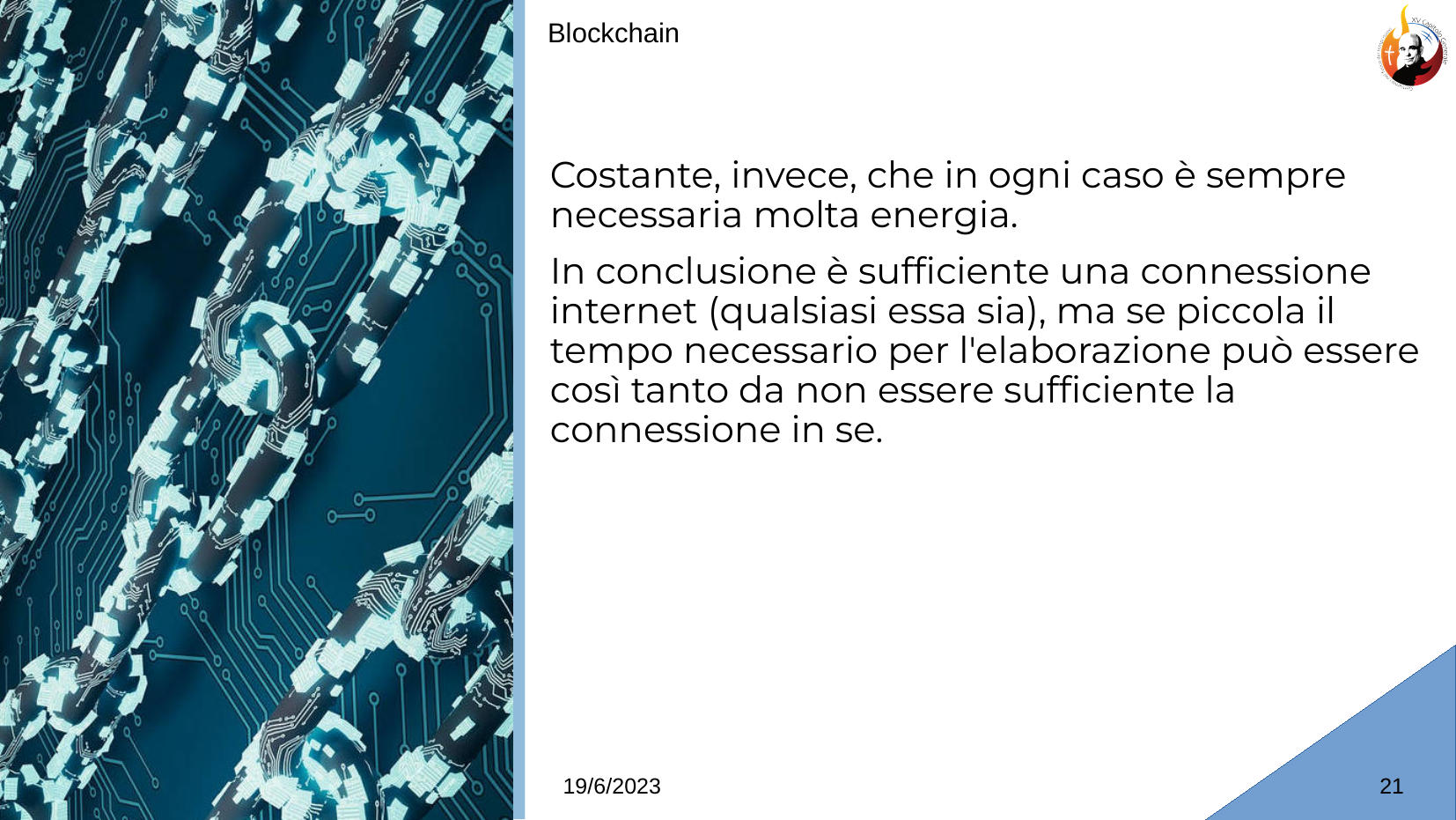

Blockchain
# Costante, invece, che in ogni caso è sempre necessaria molta energia.
In conclusione è sufficiente una connessione internet (qualsiasi essa sia), ma se piccola il tempo necessario per l'elaborazione può essere così tanto da non essere sufficiente la connessione in se.